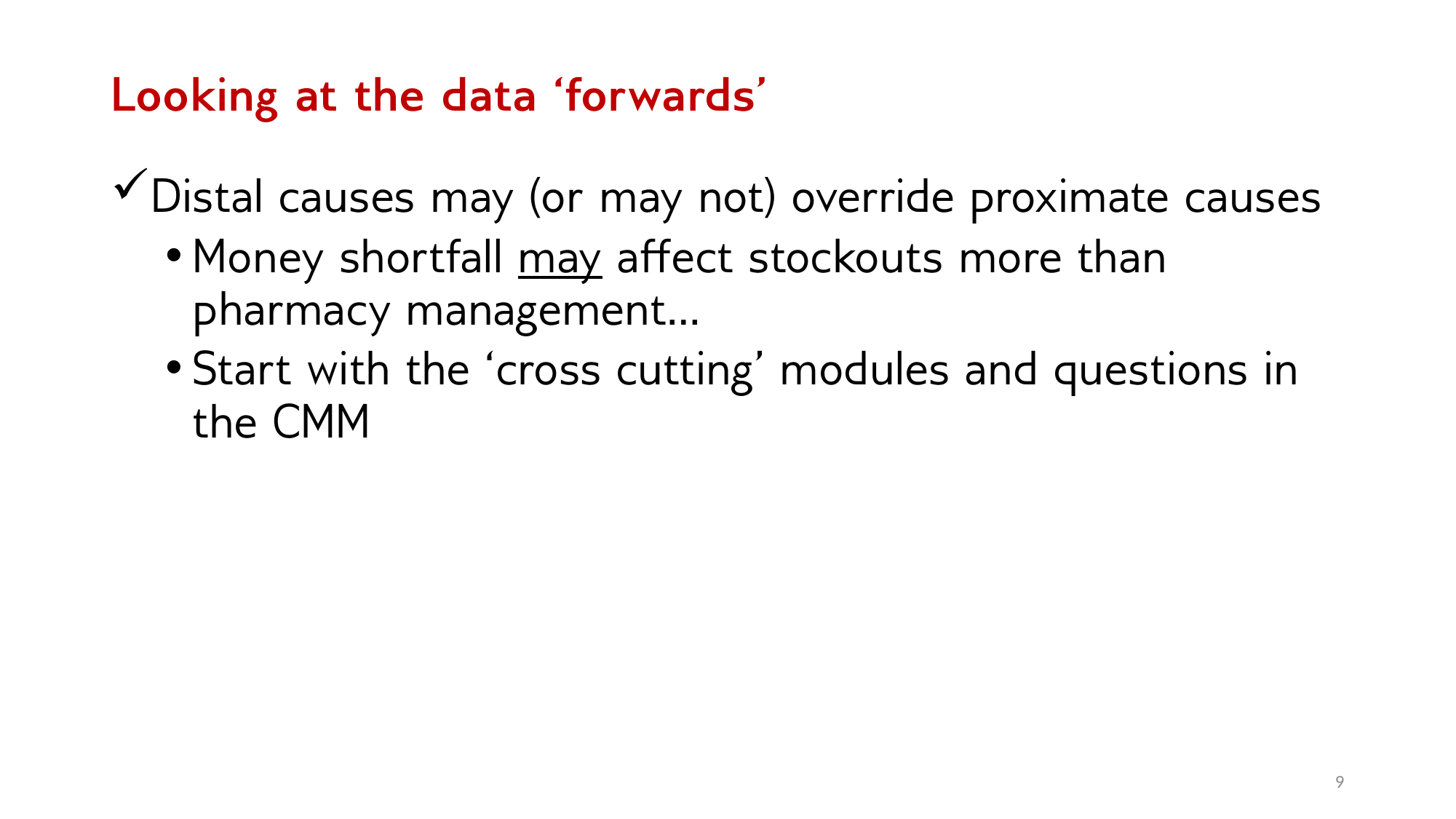

# Looking at the data ‘forwards’
Distal causes may (or may not) override proximate causes
Money shortfall may affect stockouts more than pharmacy management…
Start with the ‘cross cutting’ modules and questions in the CMM

9